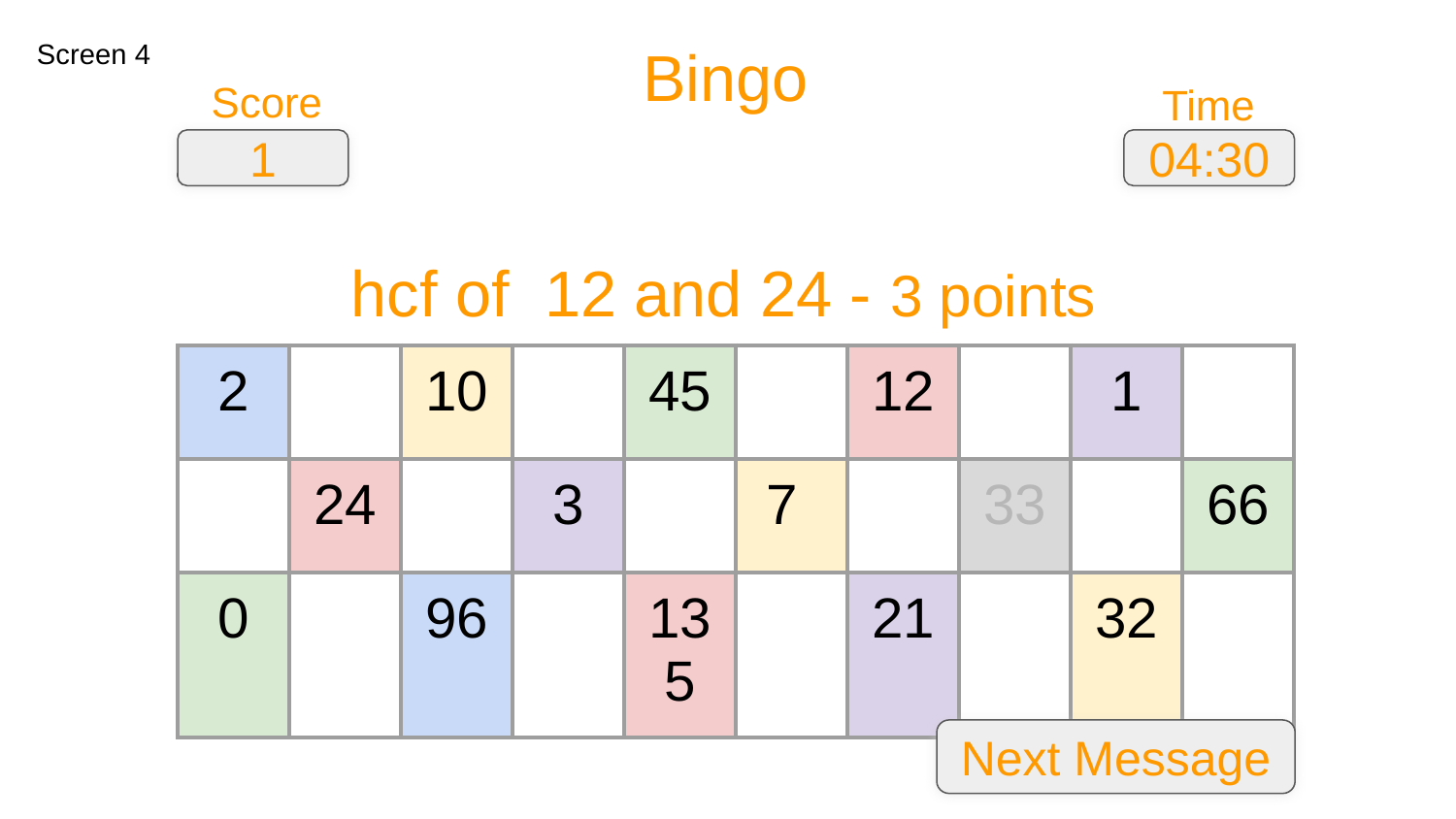

Screen 4
Bingo
Score
Time
1
04:30
hcf of  12 and 24 - 3 points
| 2 |  | 10 |  | 45 |  | 12 |  | 1 |  |
| --- | --- | --- | --- | --- | --- | --- | --- | --- | --- |
|  | 24 |  | 3 |  | 7 |  | 33 |  | 66 |
| 0 |  | 96 |  | 135 |  | 21 |  | 32 |  |
Next Message